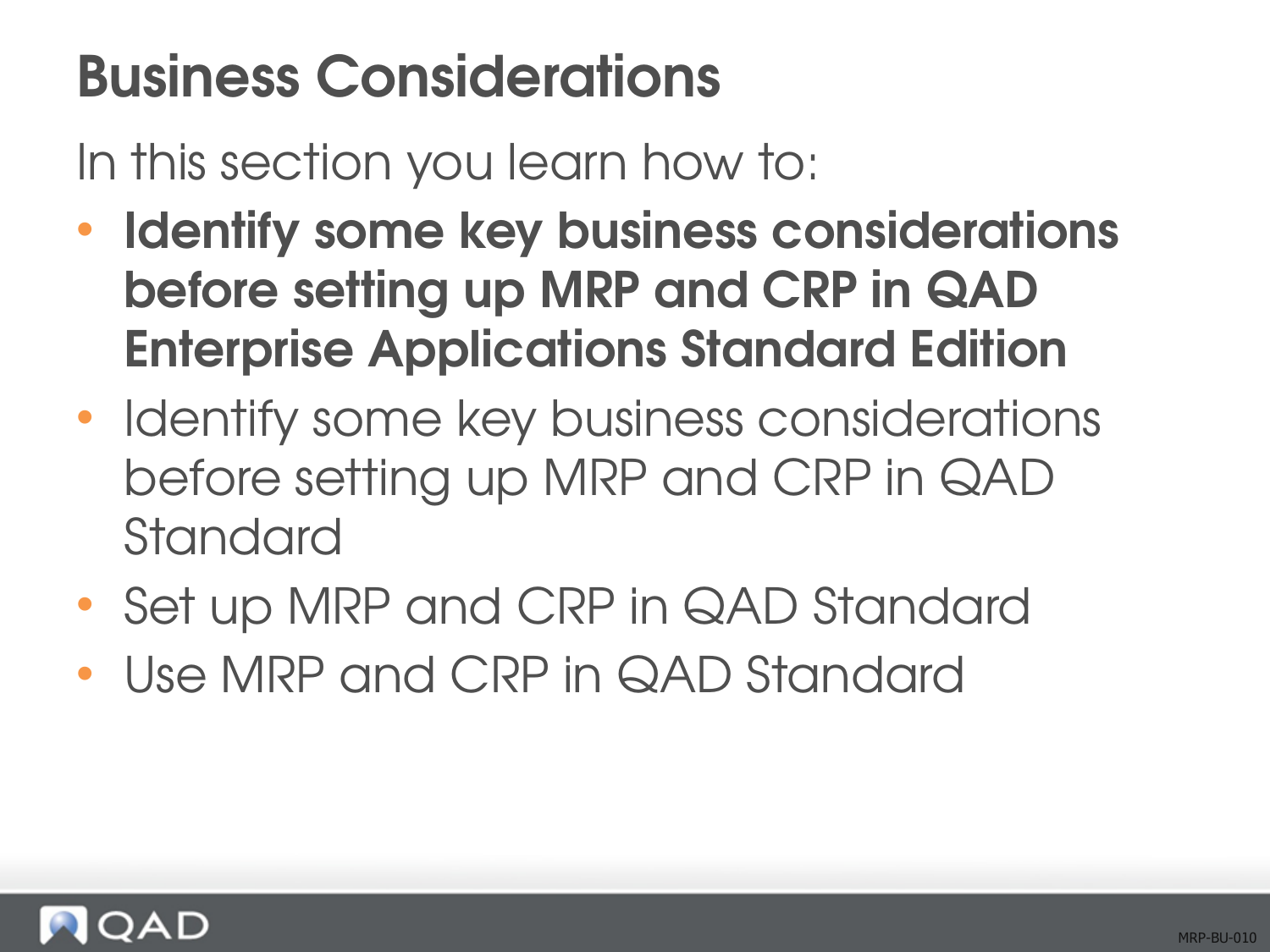

# Business Considerations
In this section you learn how to:
Identify some key business considerations before setting up MRP and CRP in QAD Enterprise Applications Standard Edition
Identify some key business considerations before setting up MRP and CRP in QAD Standard
Set up MRP and CRP in QAD Standard
Use MRP and CRP in QAD Standard

MRP-BU-010